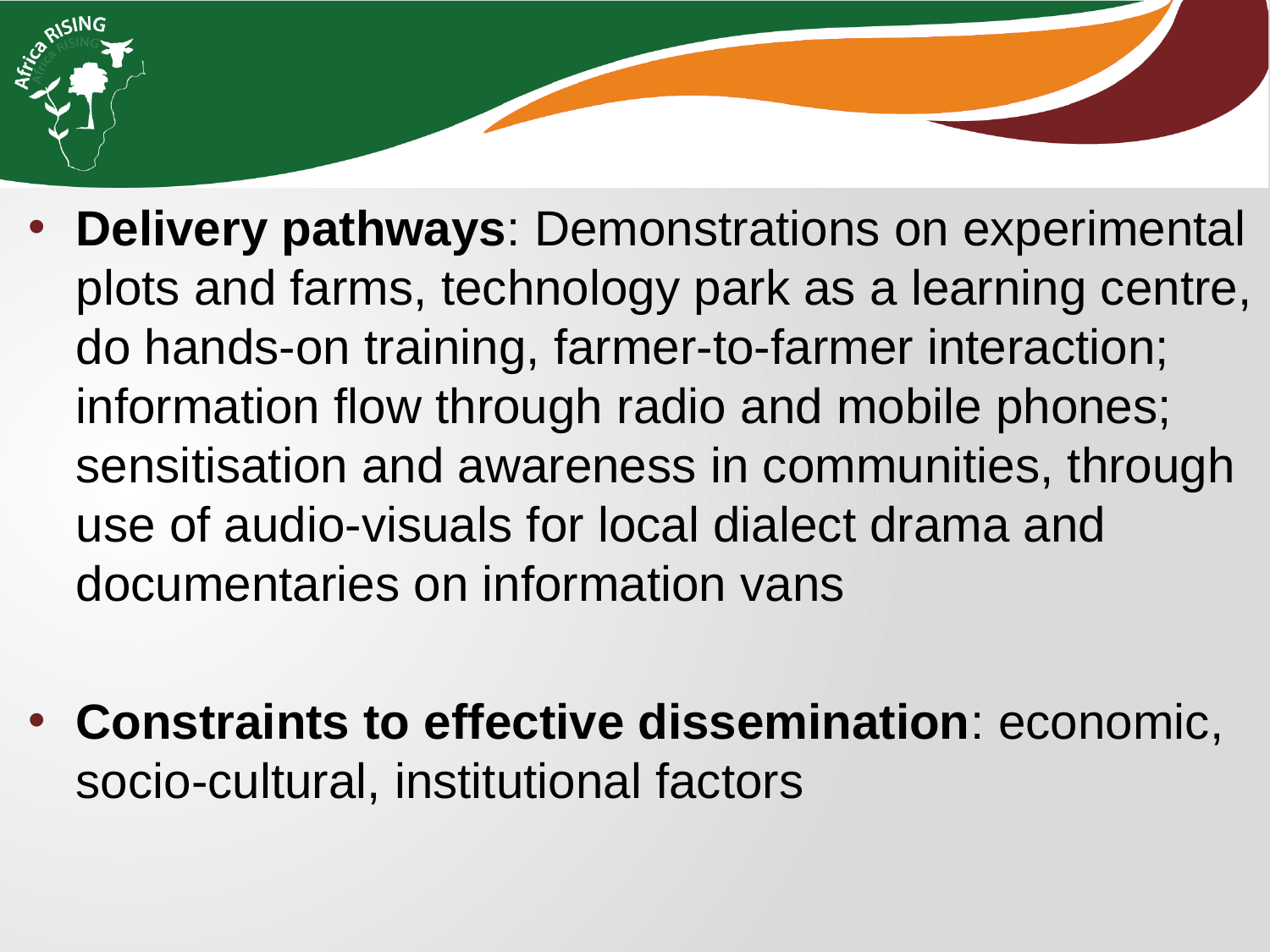

Delivery pathways: Demonstrations on experimental plots and farms, technology park as a learning centre, do hands-on training, farmer-to-farmer interaction; information flow through radio and mobile phones; sensitisation and awareness in communities, through use of audio-visuals for local dialect drama and documentaries on information vans

Constraints to effective dissemination: economic, socio-cultural, institutional factors